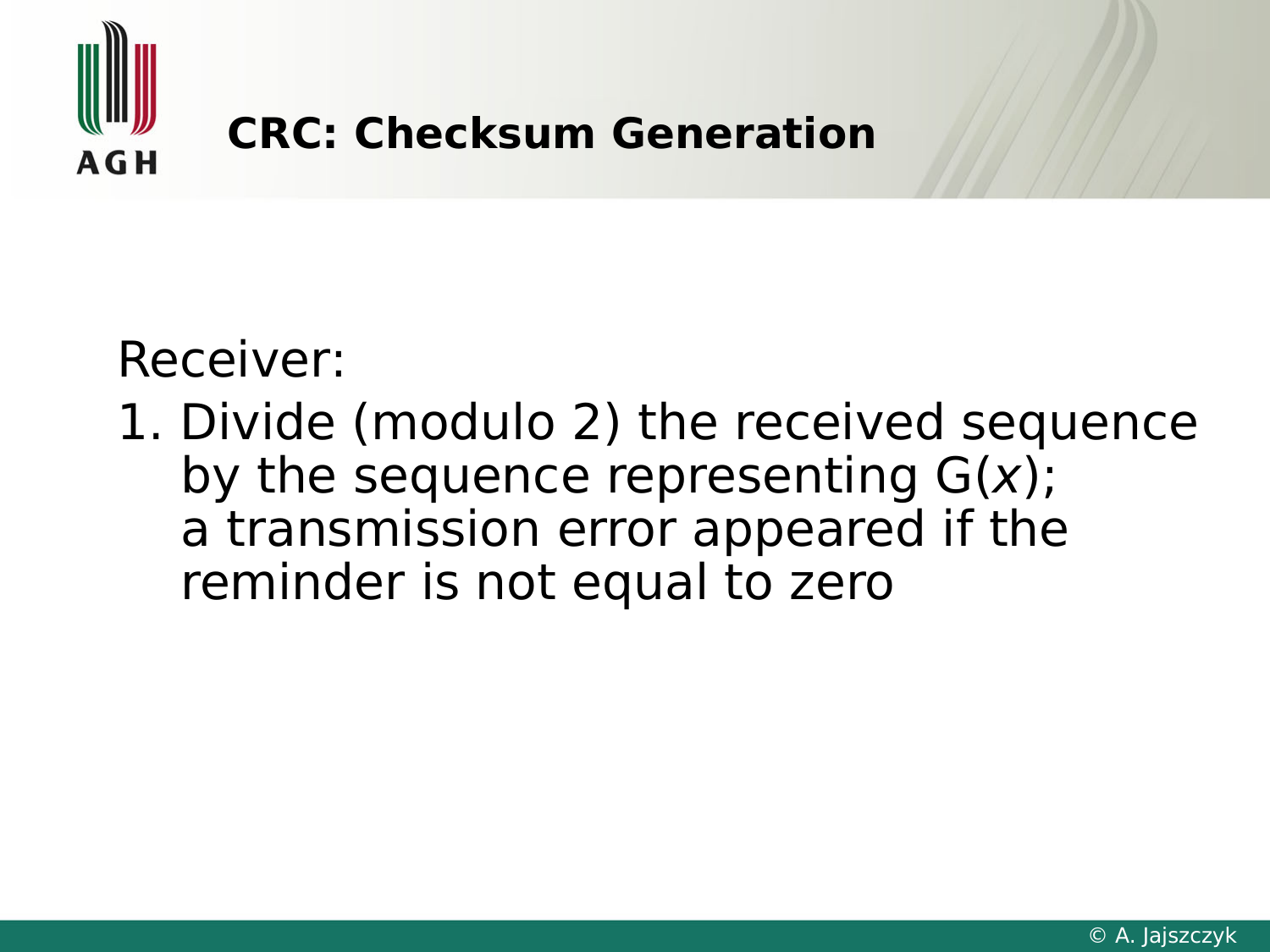

# CRC: Checksum Generation
Receiver:
1. Divide (modulo 2) the received sequence
 by the sequence representing G(x);
 a transmission error appeared if the
 reminder is not equal to zero